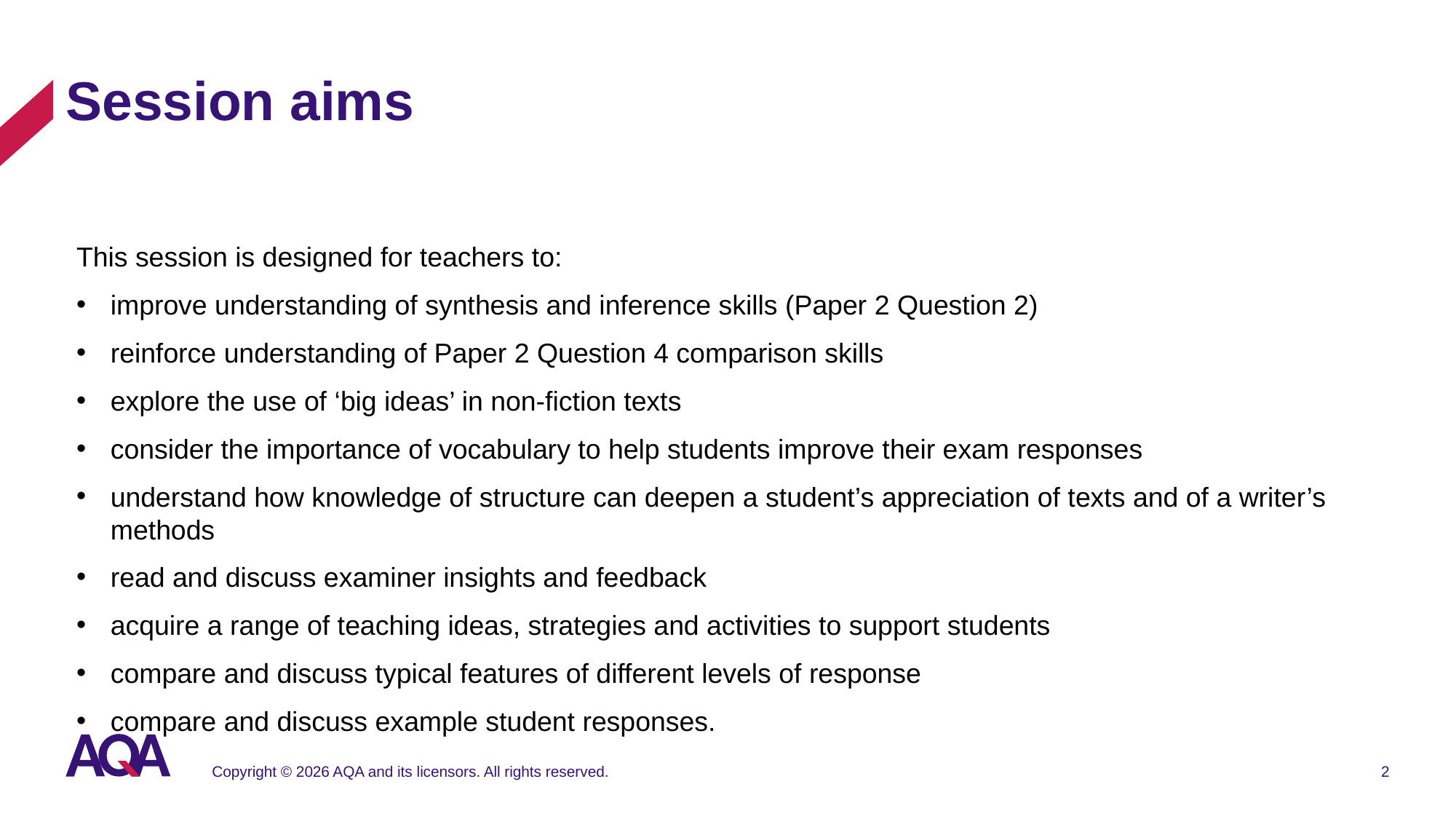

# Session aims
This session is designed for teachers to:
improve understanding of synthesis and inference skills (Paper 2 Question 2)
reinforce understanding of Paper 2 Question 4 comparison skills
explore the use of ‘big ideas’ in non-fiction texts
consider the importance of vocabulary to help students improve their exam responses
understand how knowledge of structure can deepen a student’s appreciation of texts and of a writer’s methods
read and discuss examiner insights and feedback
acquire a range of teaching ideas, strategies and activities to support students
compare and discuss typical features of different levels of response
compare and discuss example student responses.

Copyright © 2026 AQA and its licensors. All rights reserved.
2